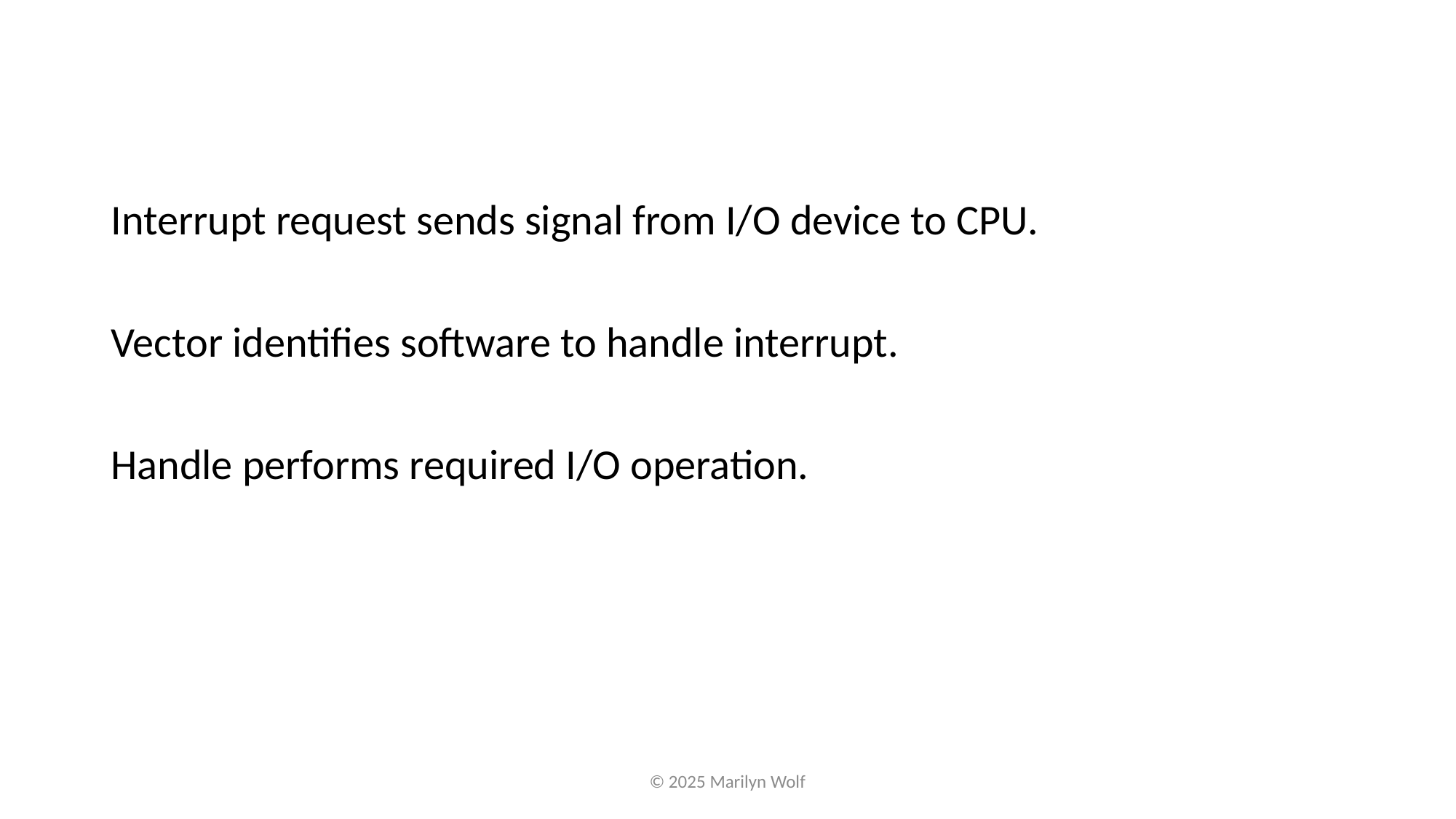

Interrupt request sends signal from I/O device to CPU.

Vector identifies software to handle interrupt.

Handle performs required I/O operation.
© 2025 Marilyn Wolf